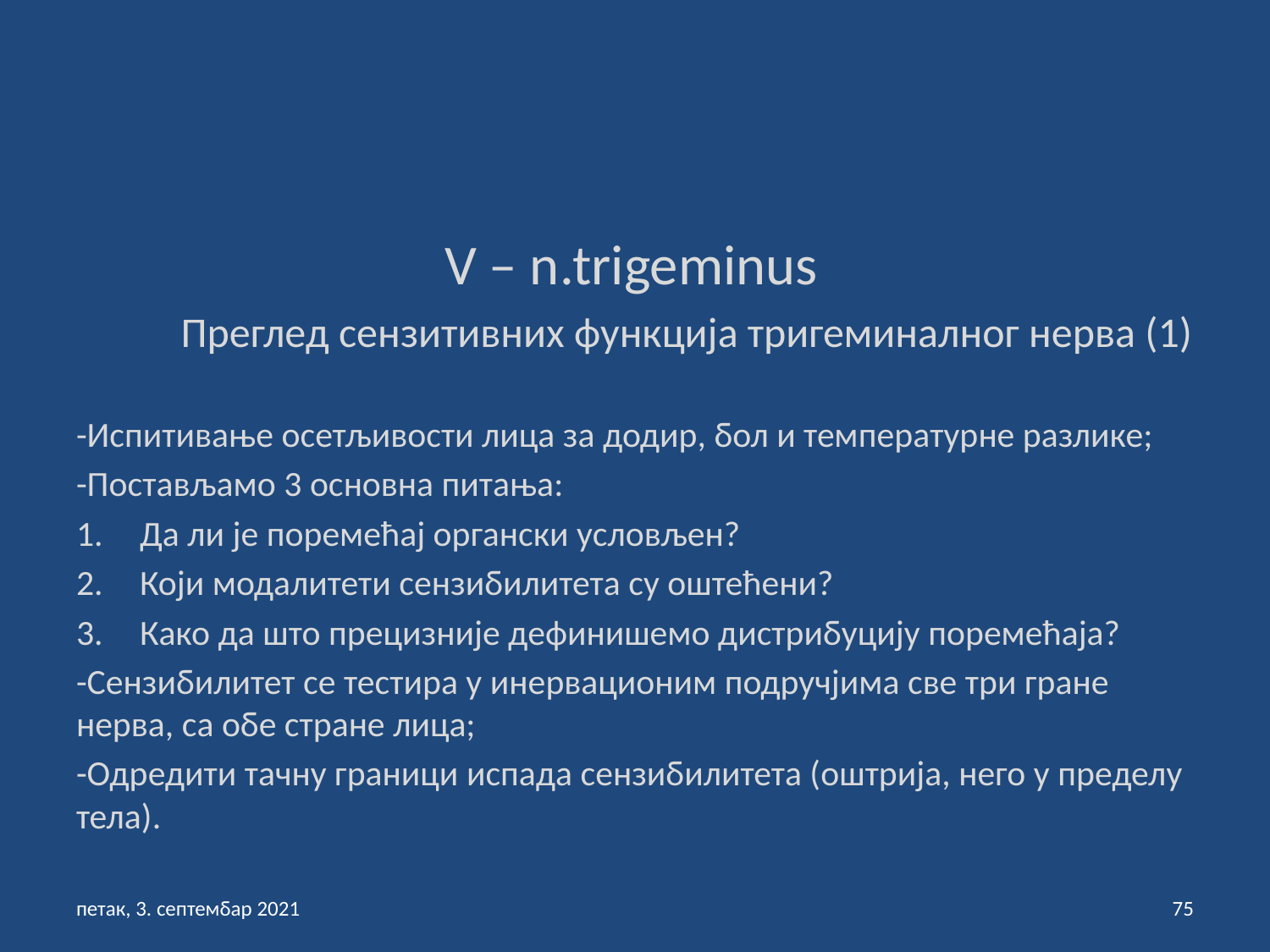

V – n.trigeminus
             Преглед сензитивних функција тригеминалног нерва (1)

-Испитивање осетљивости лица за додир, бол и температурне разлике;
-Постављамо 3 основна питања:
Да ли је поремећај органски условљен?
Који модалитети сензибилитета су оштећени?
Како да што прецизније дефинишемо дистрибуцију поремећаја?
-Сензибилитет се тестира у инервационим подручјима све три гране нерва, са обе стране лица;
-Одредити тачну граници испада сензибилитета (оштрија, него у пределу тела).
петак, 3. септембар 2021
75